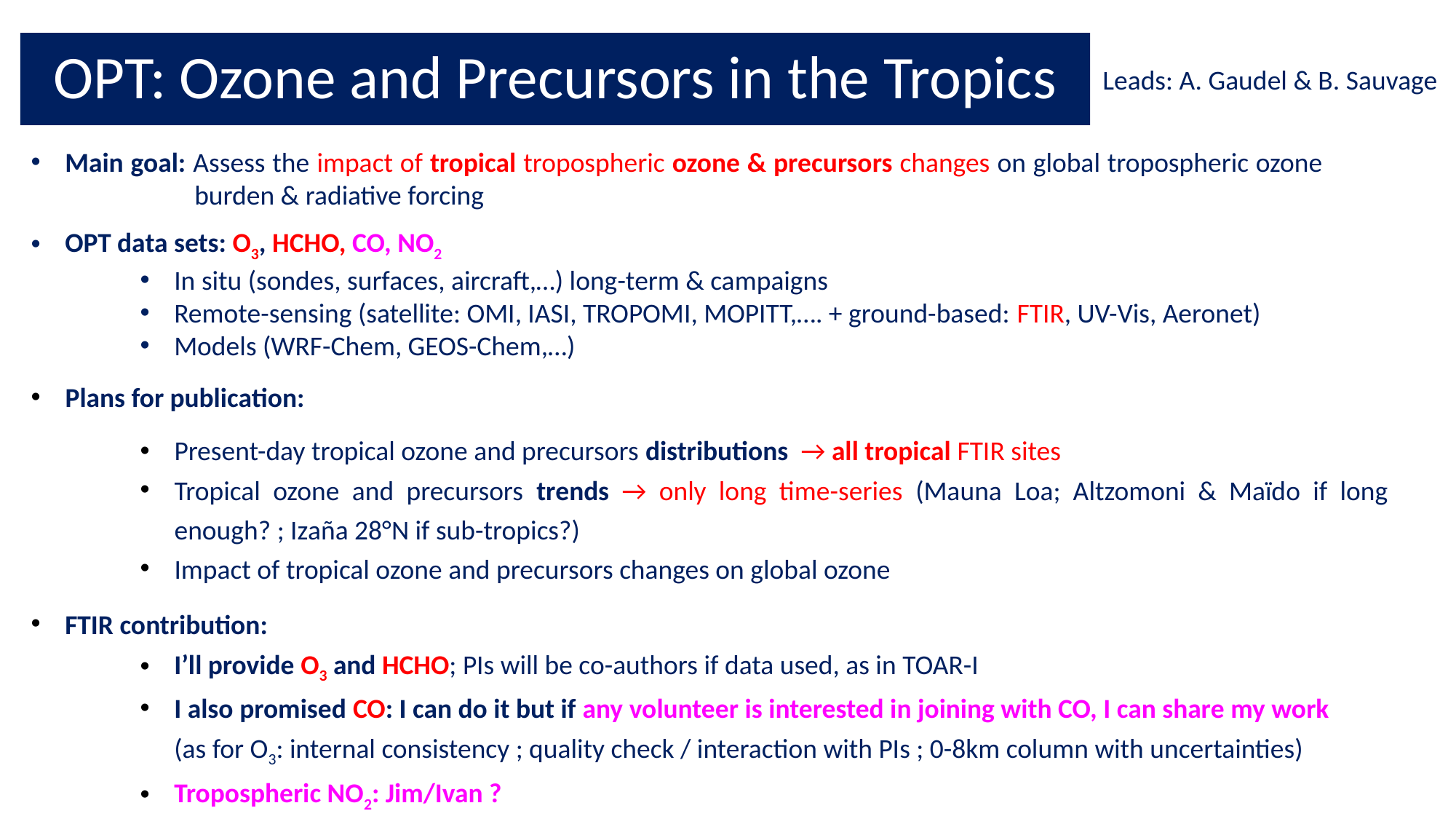

# OPT: Ozone and Precursors in the Tropics
Leads: A. Gaudel & B. Sauvage
Main goal: Assess the impact of tropical tropospheric ozone & precursors changes on global tropospheric ozone
                     burden & radiative forcing

OPT data sets: O3, HCHO, CO, NO2
In situ (sondes, surfaces, aircraft,…) long-term & campaigns
Remote-sensing (satellite: OMI, IASI, TROPOMI, MOPITT,…. + ground-based: FTIR, UV-Vis, Aeronet)
Models (WRF-Chem, GEOS-Chem,…)
Plans for publication:

Present-day tropical ozone and precursors distributions  → all tropical FTIR sites
Tropical ozone and precursors trends → only long time-series (Mauna Loa; Altzomoni & Maïdo if long enough? ; Izaña 28°N if sub-tropics?)
Impact of tropical ozone and precursors changes on global ozone
FTIR contribution:
I’ll provide O3 and HCHO; PIs will be co-authors if data used, as in TOAR-I
I also promised CO: I can do it but if any volunteer is interested in joining with CO, I can share my work (as for O3: internal consistency ; quality check / interaction with PIs ; 0-8km column with uncertainties)
Tropospheric NO2: Jim/Ivan ?